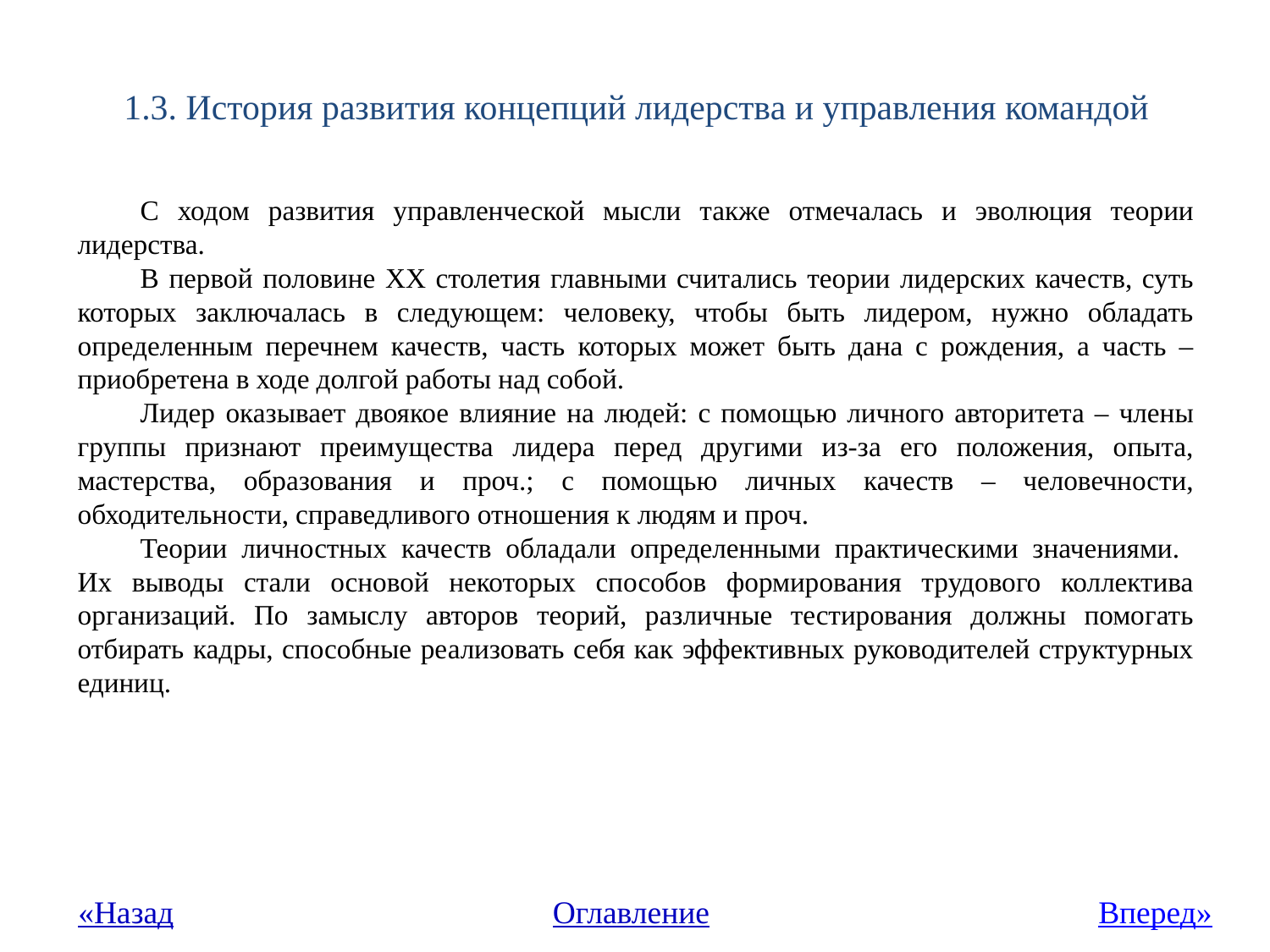

# 1.3. История развития концепций лидерства и управления командой
С ходом развития управленческой мысли также отмечалась и эволюция теории лидерства.
В первой половине XX столетия главными считались теории лидерских качеств, суть которых заключалась в следующем: человеку, чтобы быть лидером, нужно обладать определенным перечнем качеств, часть которых может быть дана с рождения, а часть – приобретена в ходе долгой работы над собой.
Лидер оказывает двоякое влияние на людей: с помощью личного авторитета – члены группы признают преимущества лидера перед другими из-за его положения, опыта, мастерства, образования и проч.; с помощью личных качеств – человечности, обходительности, справедливого отношения к людям и проч.
Теории личностных качеств обладали определенными практическими значениями.
Их выводы стали основой некоторых способов формирования трудового коллектива организаций. По замыслу авторов теорий, различные тестирования должны помогать отбирать кадры, способные реализовать себя как эффективных руководителей структурных единиц.

«Назад
Оглавление
Вперед»